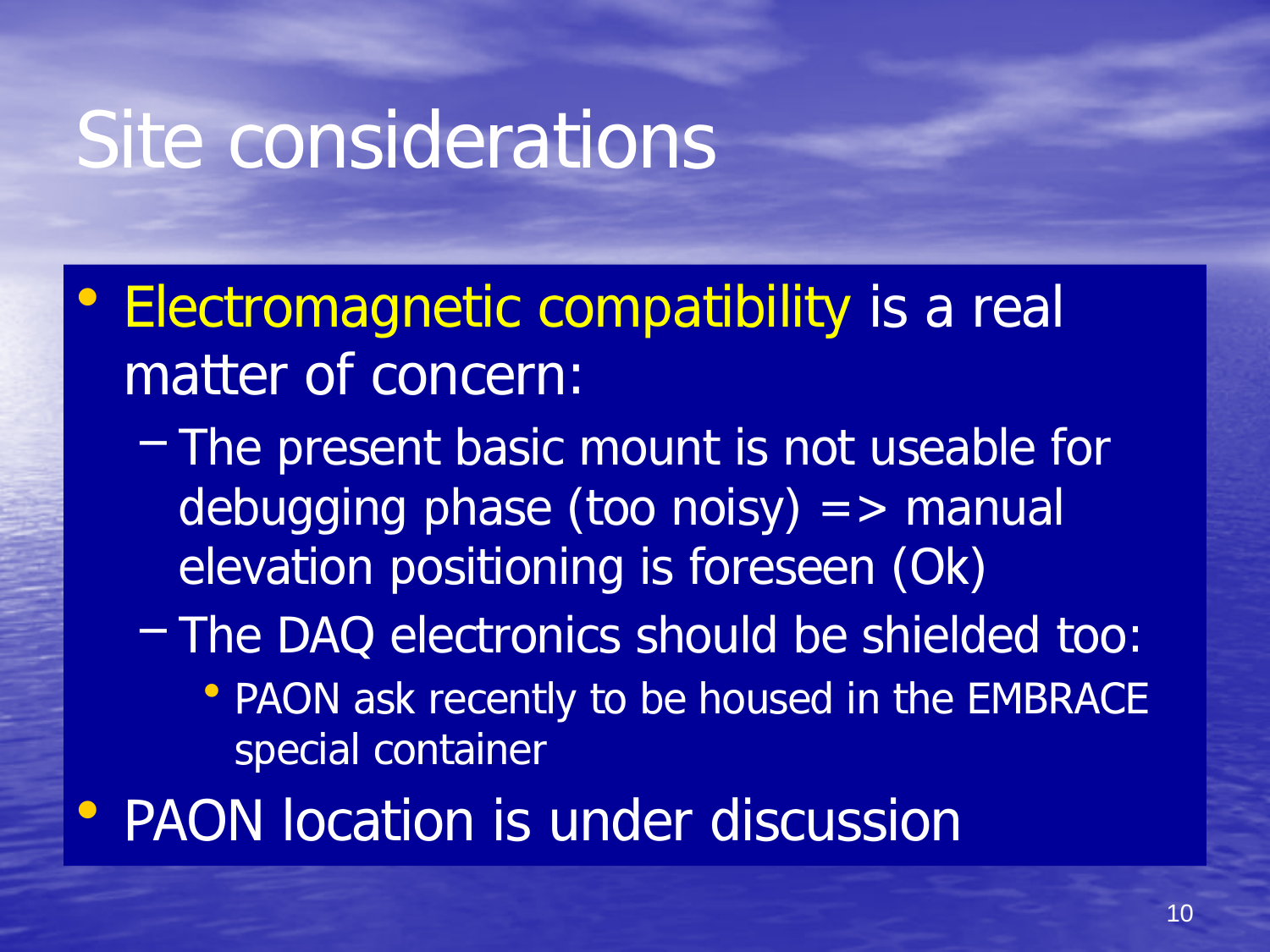

# Site considerations
Electromagnetic compatibility is a real matter of concern:
The present basic mount is not useable for debugging phase (too noisy) => manual elevation positioning is foreseen (Ok)
The DAQ electronics should be shielded too:
PAON ask recently to be housed in the EMBRACE special container
PAON location is under discussion
10